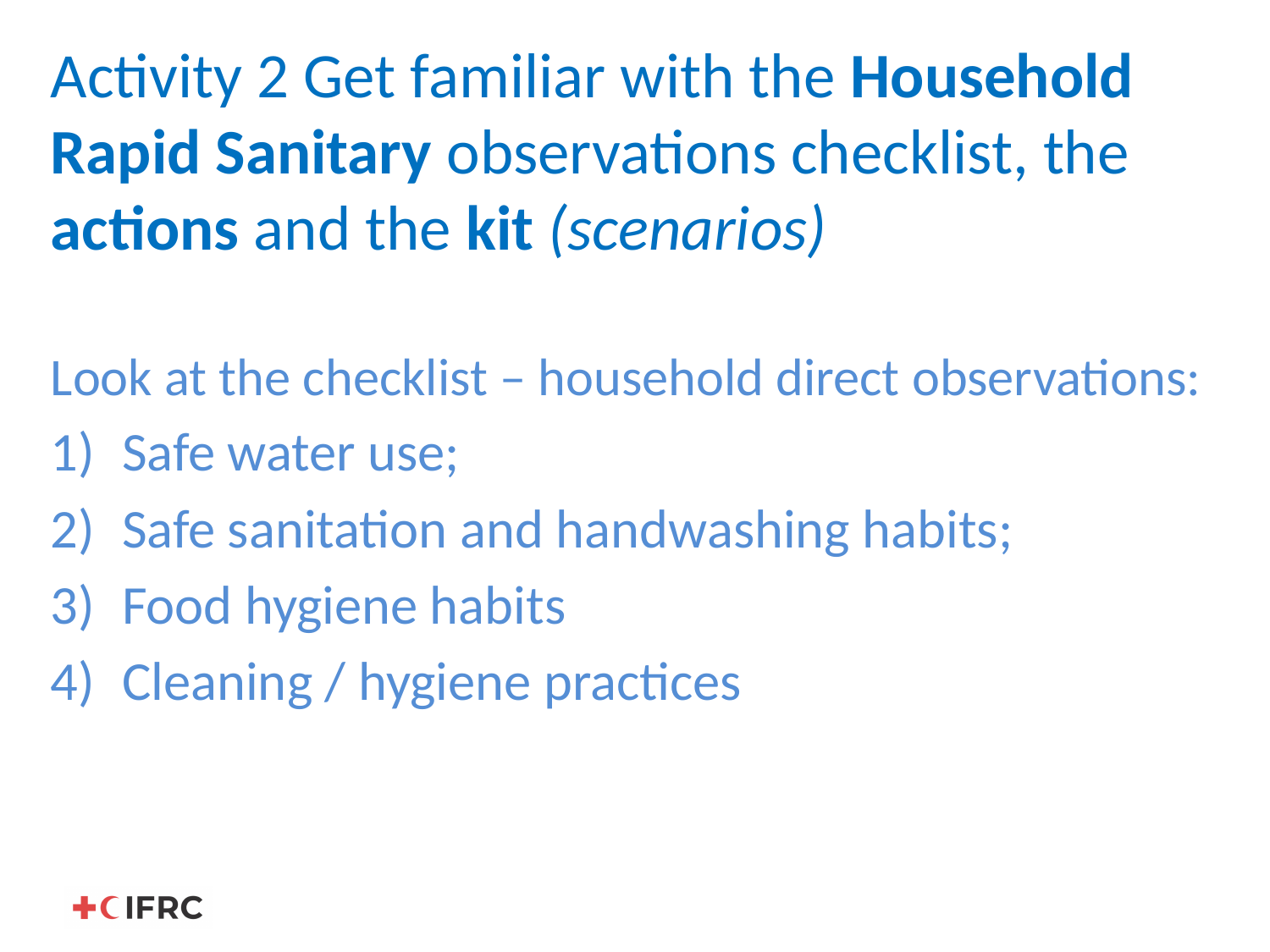

# Activity 2 Get familiar with the Household Rapid Sanitary observations checklist, the actions and the kit (scenarios)

Look at the checklist – household direct observations:
Safe water use;
Safe sanitation and handwashing habits;
Food hygiene habits
Cleaning / hygiene practices